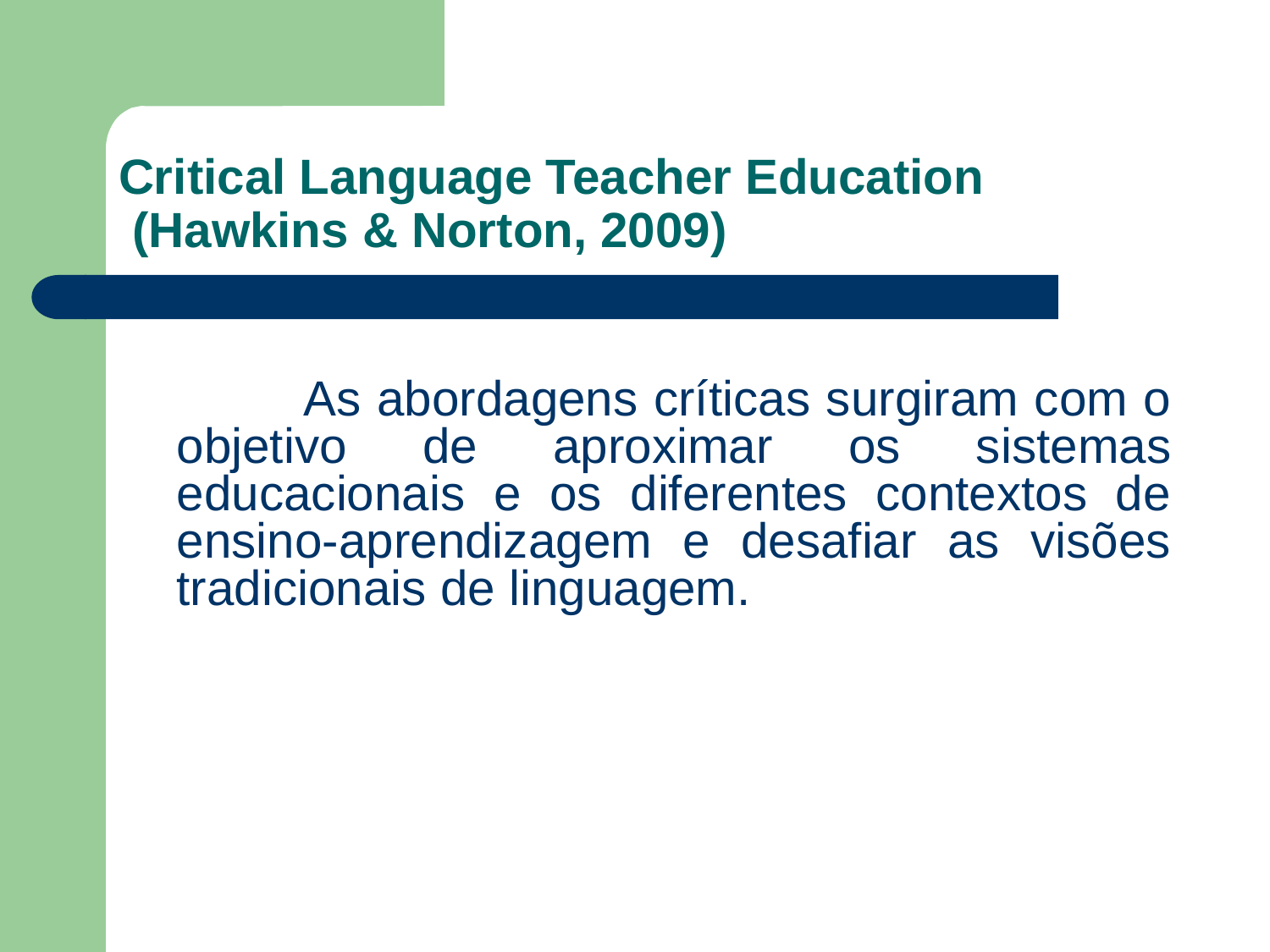

# Critical Language Teacher Education (Hawkins & Norton, 2009)

		As abordagens críticas surgiram com o objetivo de aproximar os sistemas educacionais e os diferentes contextos de ensino-aprendizagem e desafiar as visões tradicionais de linguagem.